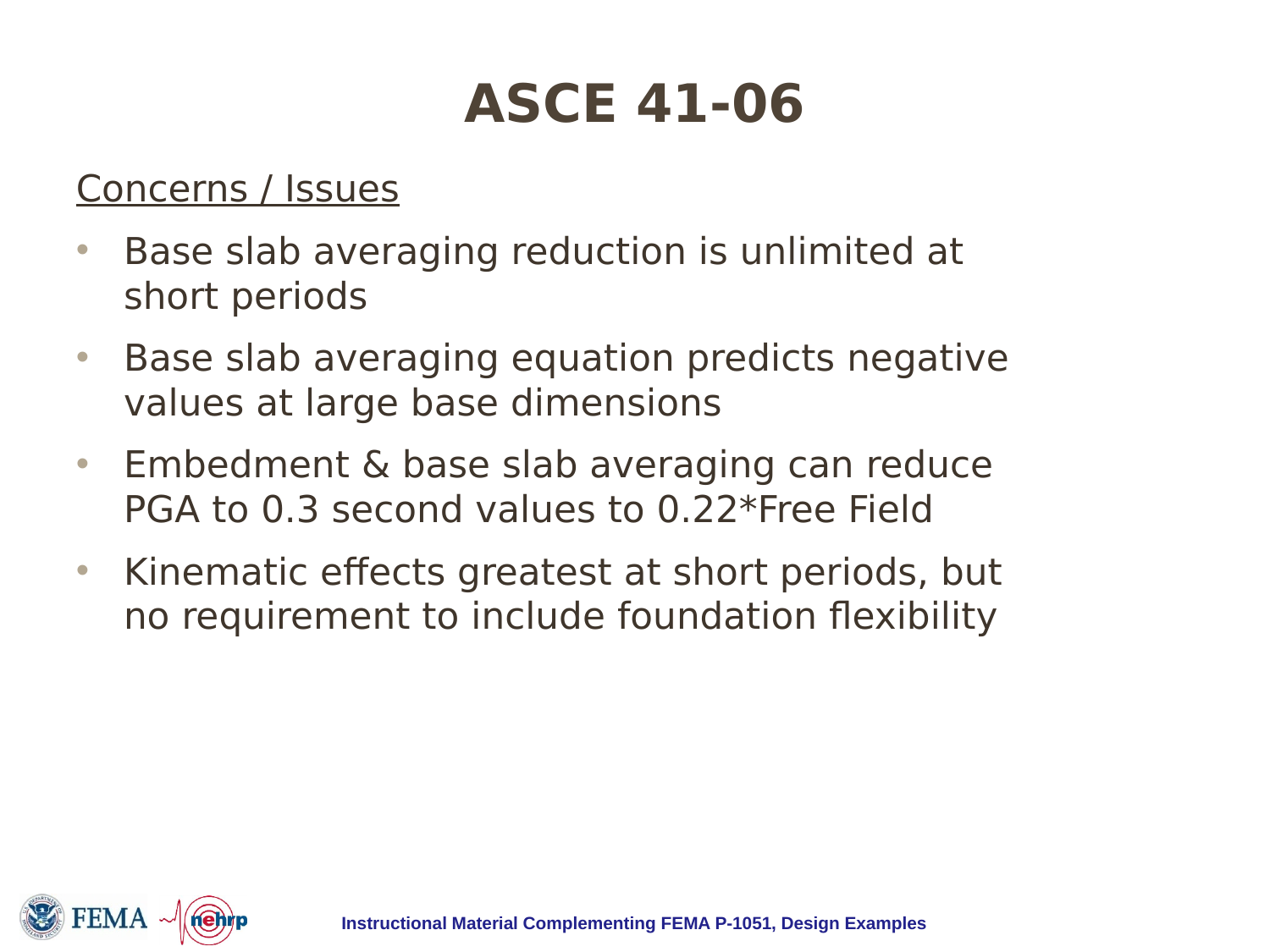

# ASCE 41-06
Concerns / Issues
Base slab averaging reduction is unlimited at short periods
Base slab averaging equation predicts negative values at large base dimensions
Embedment & base slab averaging can reduce PGA to 0.3 second values to 0.22*Free Field
Kinematic effects greatest at short periods, but no requirement to include foundation flexibility